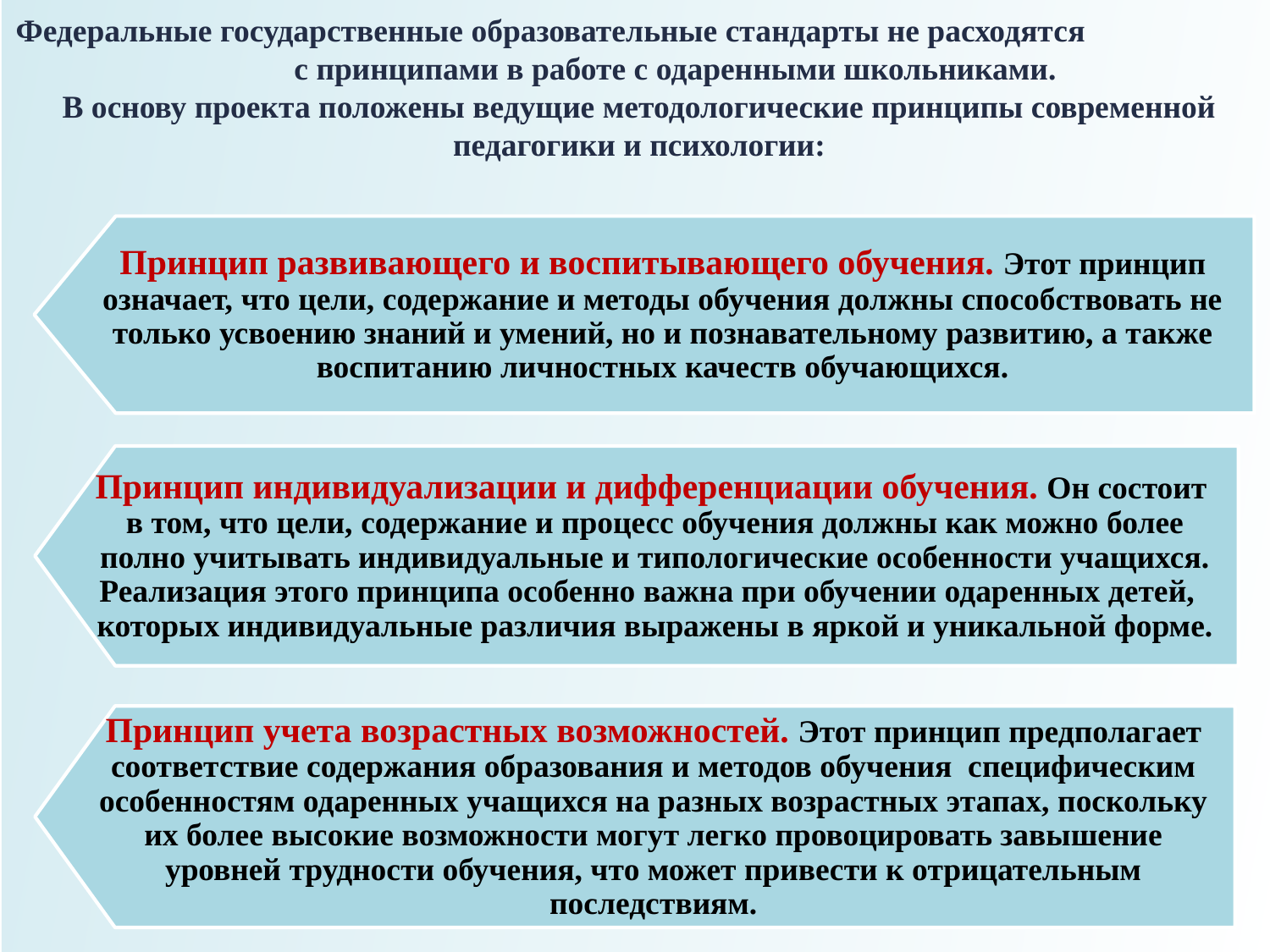

Федеральные государственные образовательные стандарты не расходятся                                 с принципами в работе с одаренными школьниками.
В основу проекта положены ведущие методологические принципы современной педагогики и психологии:
Принцип развивающего и воспитывающего обучения. Этот принцип означает, что цели, содержание и методы обучения должны способствовать не только усвоению знаний и умений, но и познавательному развитию, а также воспитанию личностных качеств обучающихся.
Принцип индивидуализации и дифференциации обучения. Он состоит  в том, что цели, содержание и процесс обучения должны как можно более полно учитывать индивидуальные и типологические особенности учащихся. Реализация этого принципа особенно важна при обучении одаренных детей,   которых индивидуальные различия выражены в яркой и уникальной форме.
Принцип учета возрастных возможностей. Этот принцип предполагает соответствие содержания образования и методов обучения  специфическим особенностям одаренных учащихся на разных возрастных этапах, поскольку их более высокие возможности могут легко провоцировать завышение уровней трудности обучения, что может привести к отрицательным последствиям.